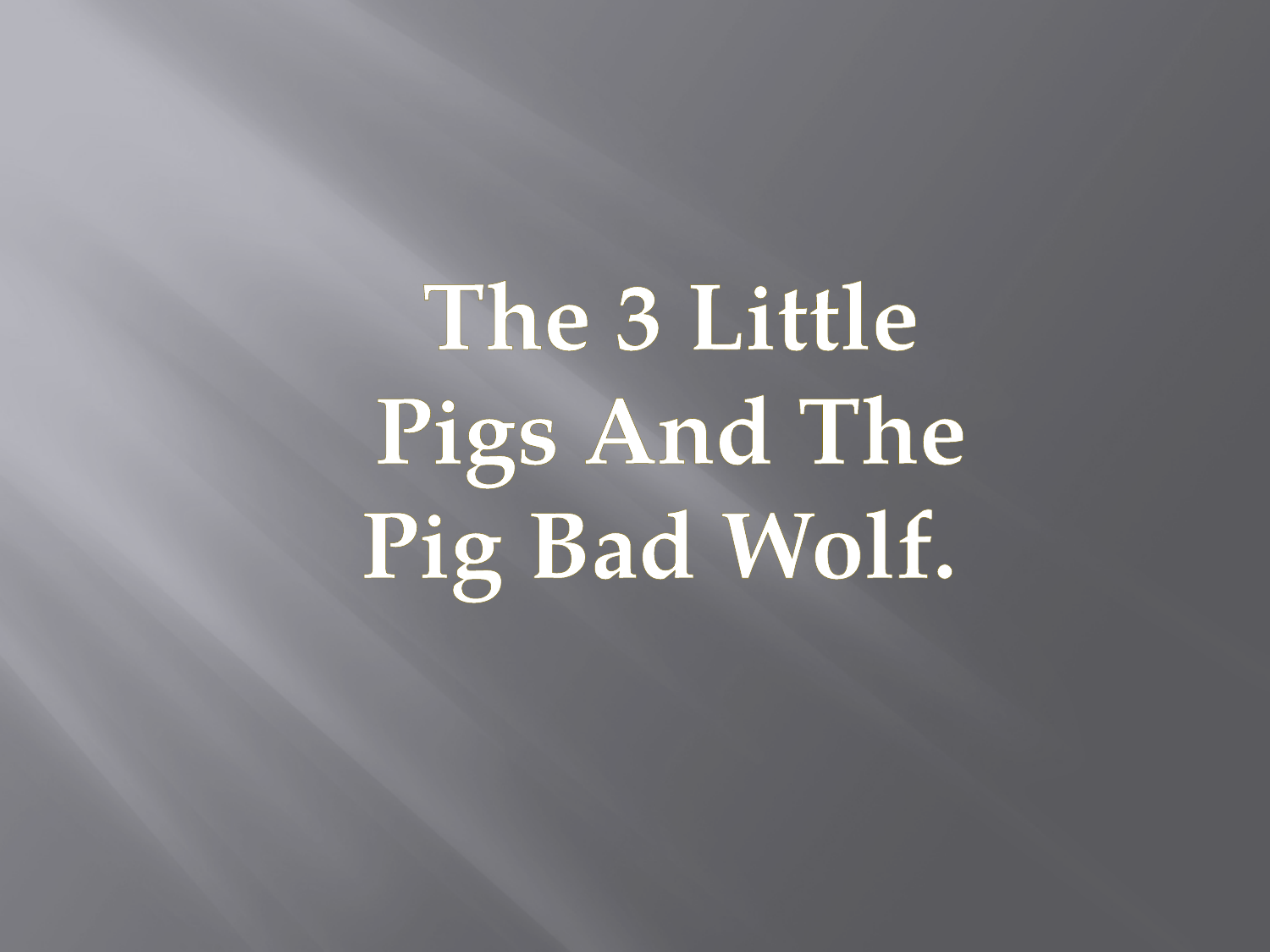

The 3 Little Pigs And The Pig Bad Wolf.